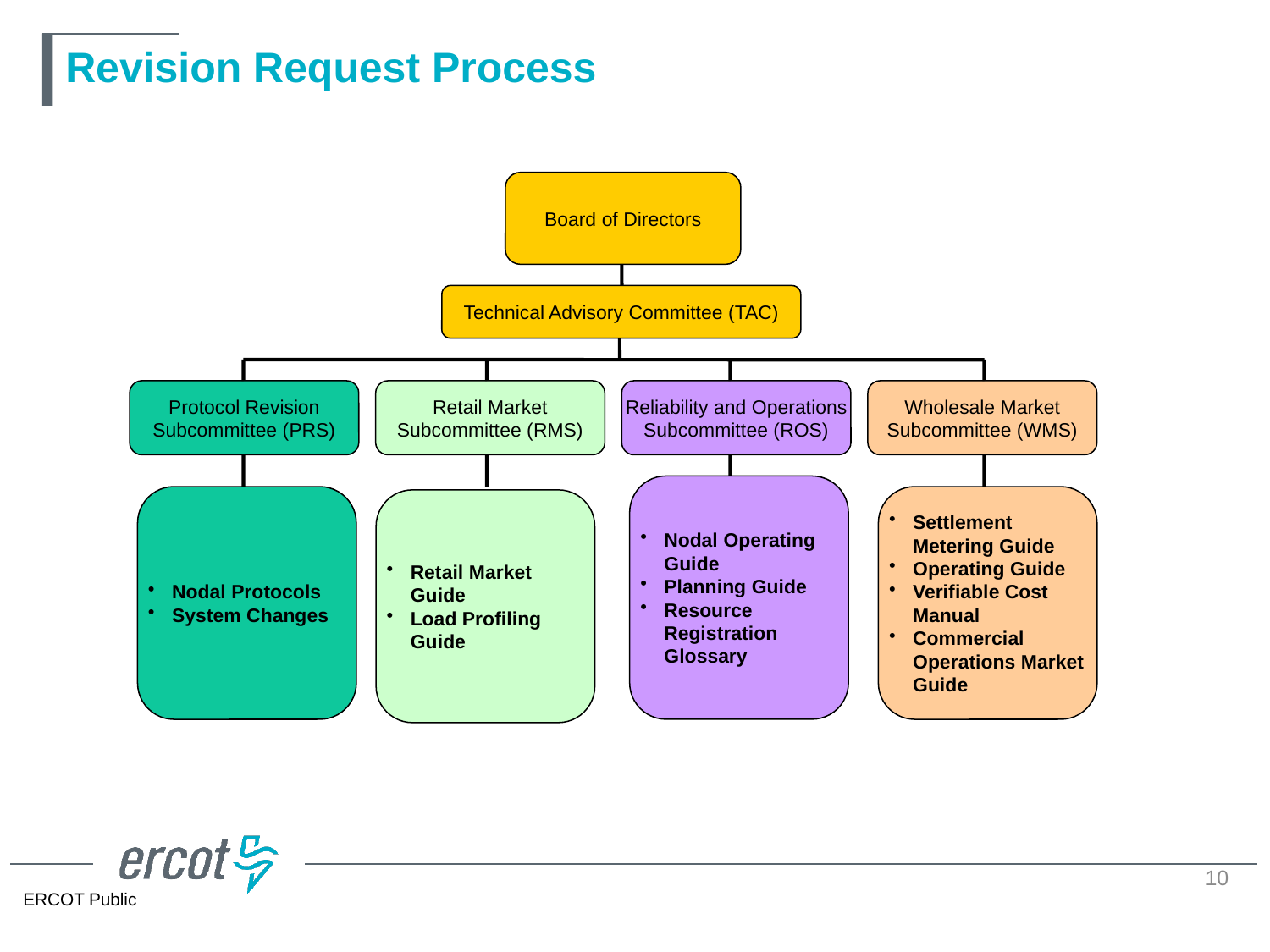

# Revision Request Process

Board of Directors

Technical Advisory Committee (TAC)

Protocol Revision Subcommittee (PRS)

Retail Market Subcommittee (RMS)
Reliability and Operations Subcommittee (ROS)
Wholesale Market Subcommittee (WMS)

Nodal Operating Guide
Planning Guide
Resource Registration Glossary

Nodal Protocols
System Changes

Settlement Metering Guide
Operating Guide
Verifiable Cost Manual
Commercial Operations Market Guide

Retail Market Guide
Load Profiling Guide
10